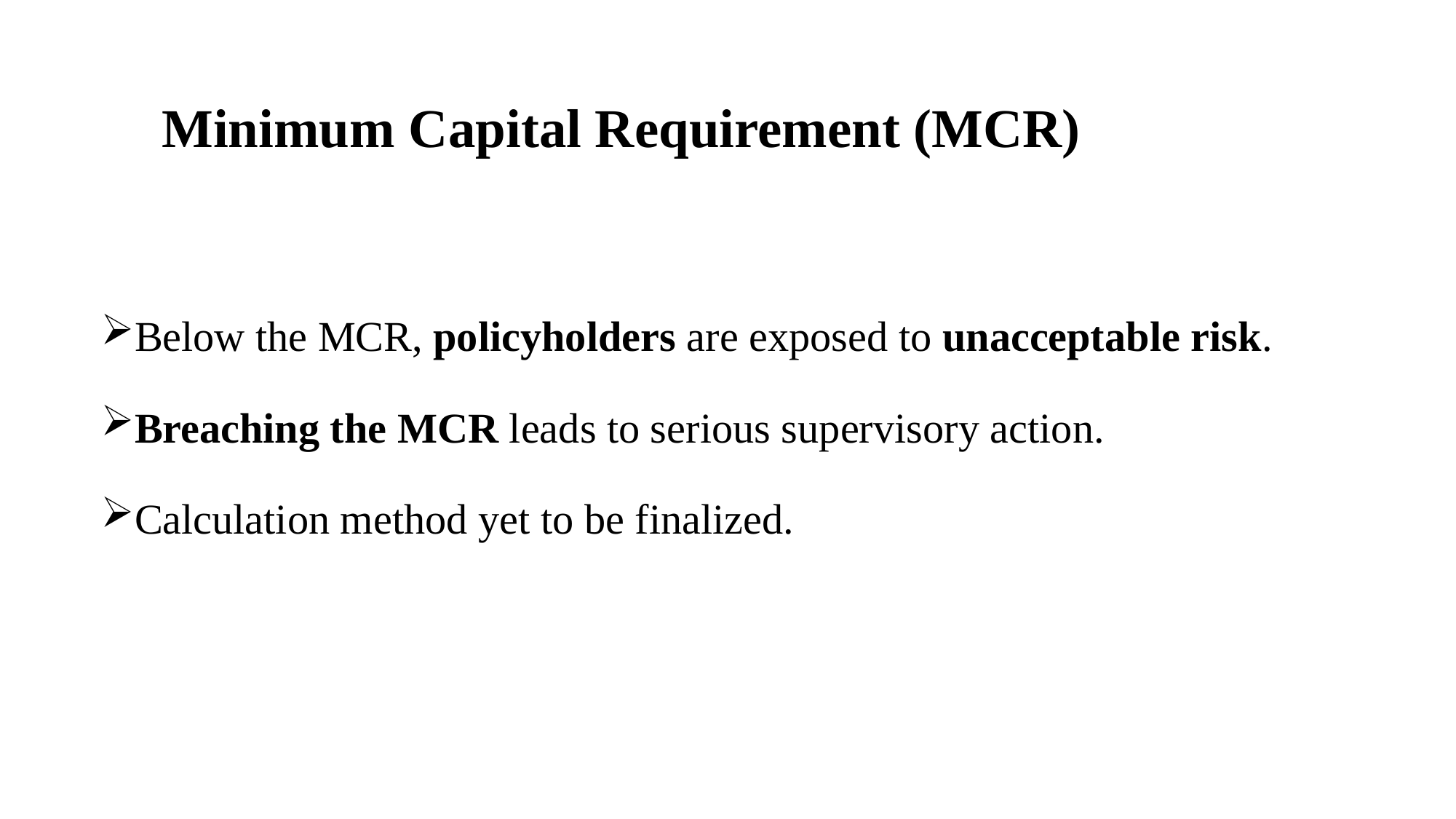

# Minimum Capital Requirement (MCR)
Below the MCR, policyholders are exposed to unacceptable risk.
Breaching the MCR leads to serious supervisory action.
Calculation method yet to be finalized.